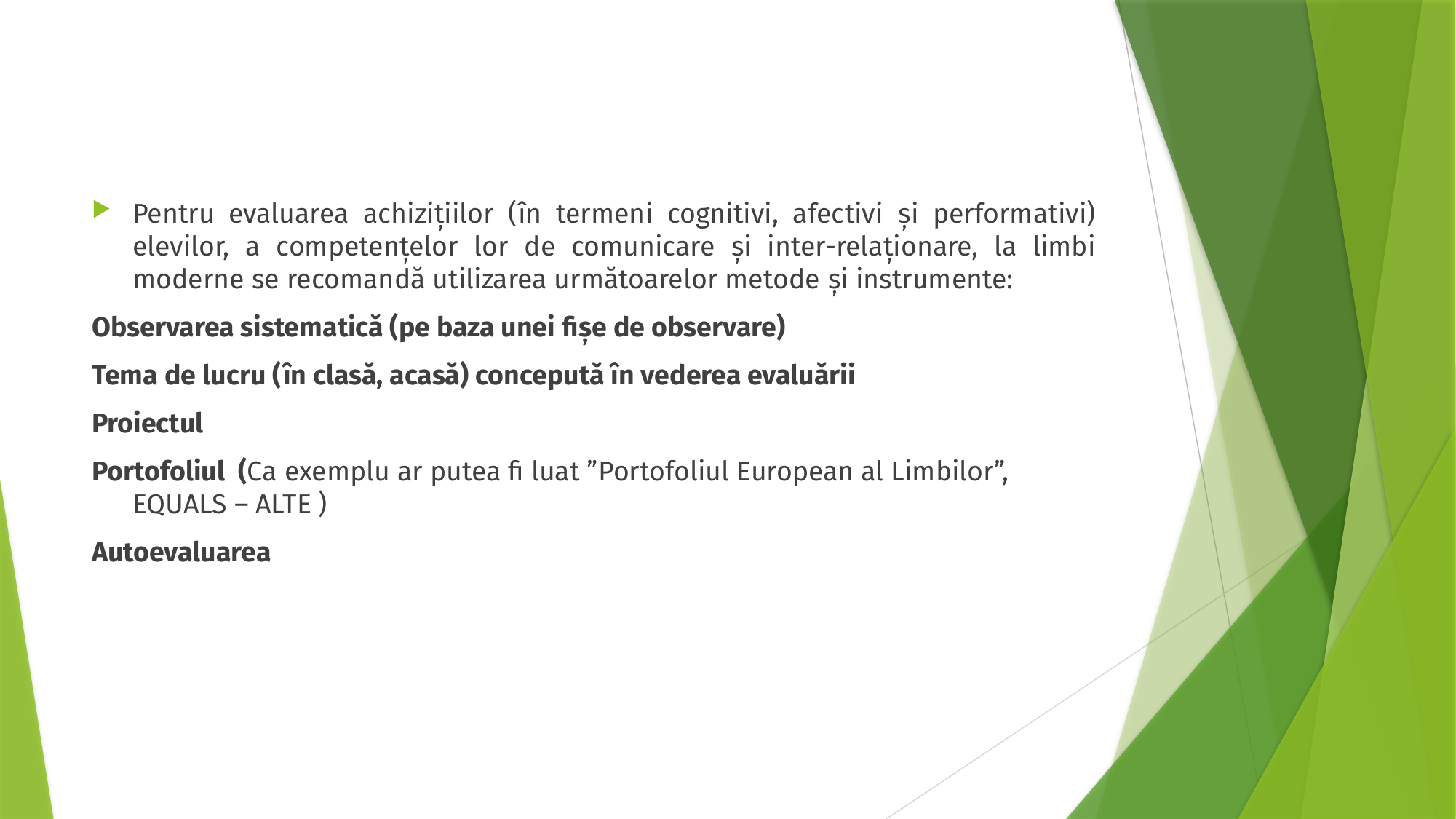

Pentru evaluarea achiziţiilor (în termeni cognitivi, afectivi şi performativi) elevilor, a competenţelor lor de comunicare şi inter-relaţionare, la limbi moderne se recomandă utilizarea următoarelor metode şi instrumente:
Observarea sistematică (pe baza unei fişe de observare)
Tema de lucru (în clasă, acasă) concepută în vederea evaluării
Proiectul
Portofoliul  (Ca exemplu ar putea fi luat ”Portofoliul European al Limbilor”, EQUALS – ALTE )
Autoevaluarea